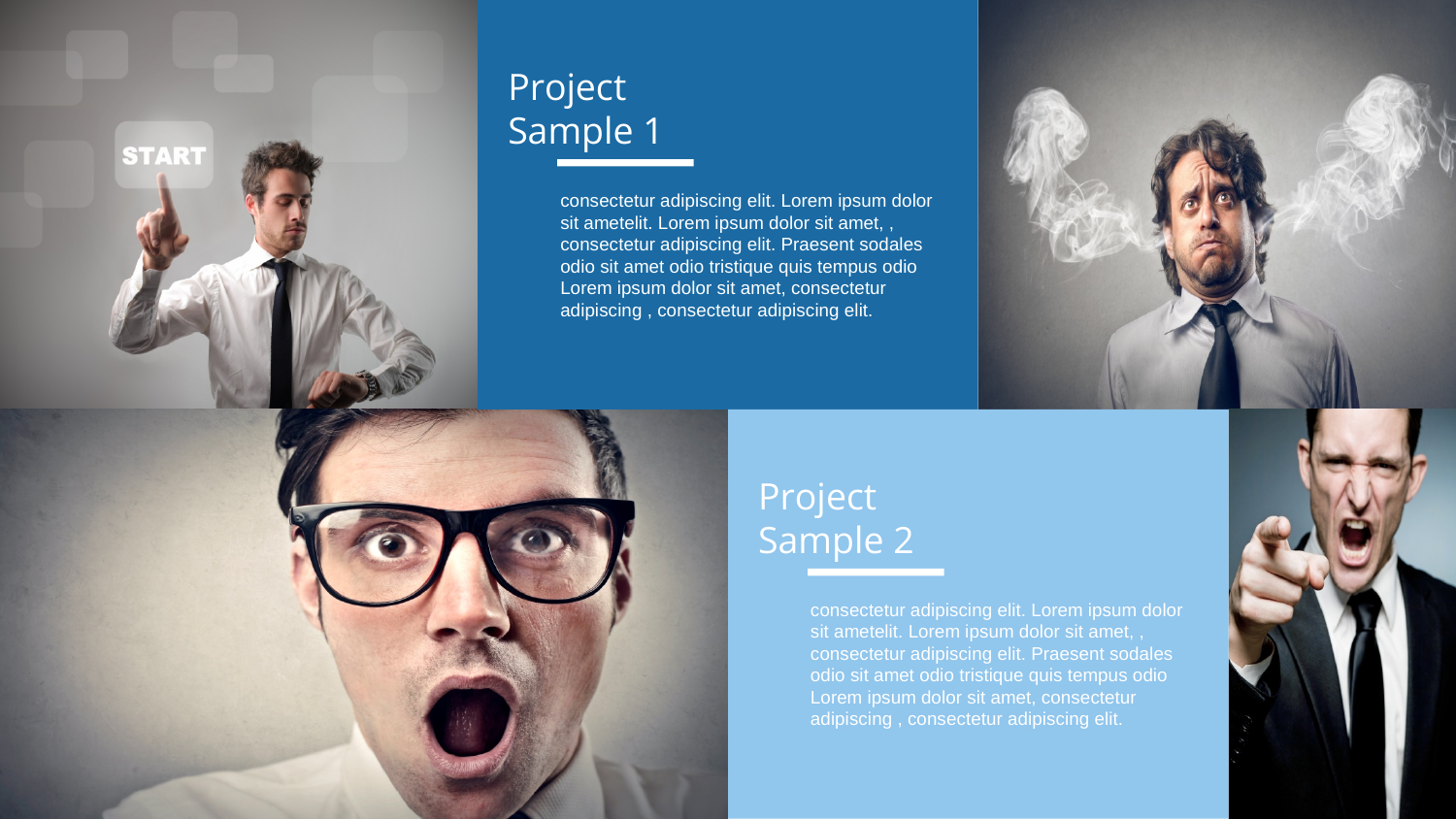

Project
Sample 1

consectetur adipiscing elit. Lorem ipsum dolor sit ametelit. Lorem ipsum dolor sit amet, , consectetur adipiscing elit. Praesent sodales odio sit amet odio tristique quis tempus odio Lorem ipsum dolor sit amet, consectetur adipiscing , consectetur adipiscing elit.

Project
Sample 2

consectetur adipiscing elit. Lorem ipsum dolor sit ametelit. Lorem ipsum dolor sit amet, , consectetur adipiscing elit. Praesent sodales odio sit amet odio tristique quis tempus odio Lorem ipsum dolor sit amet, consectetur adipiscing , consectetur adipiscing elit.